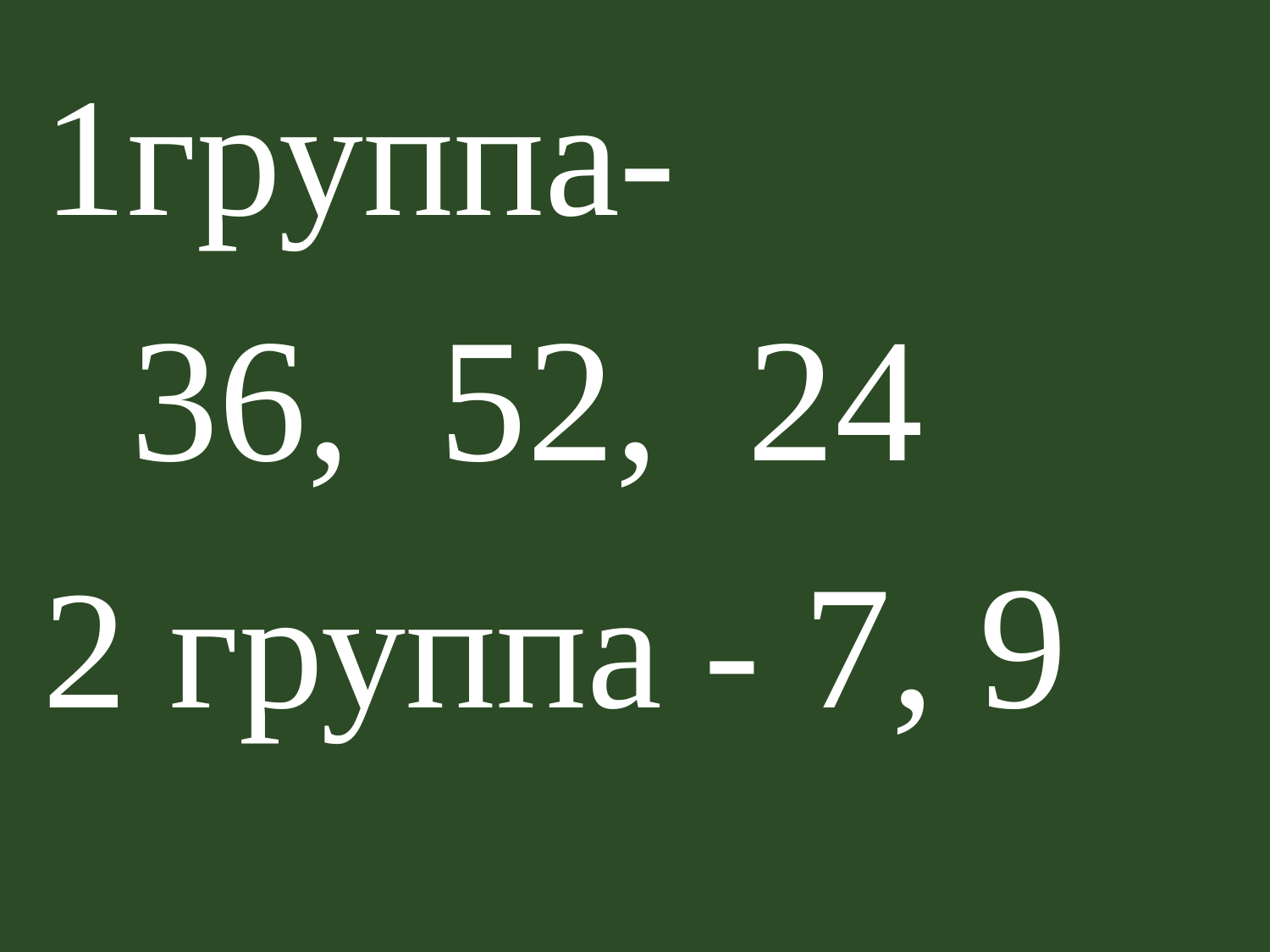

#
1группа-
  36,  52,  24
2 группа - 7, 9